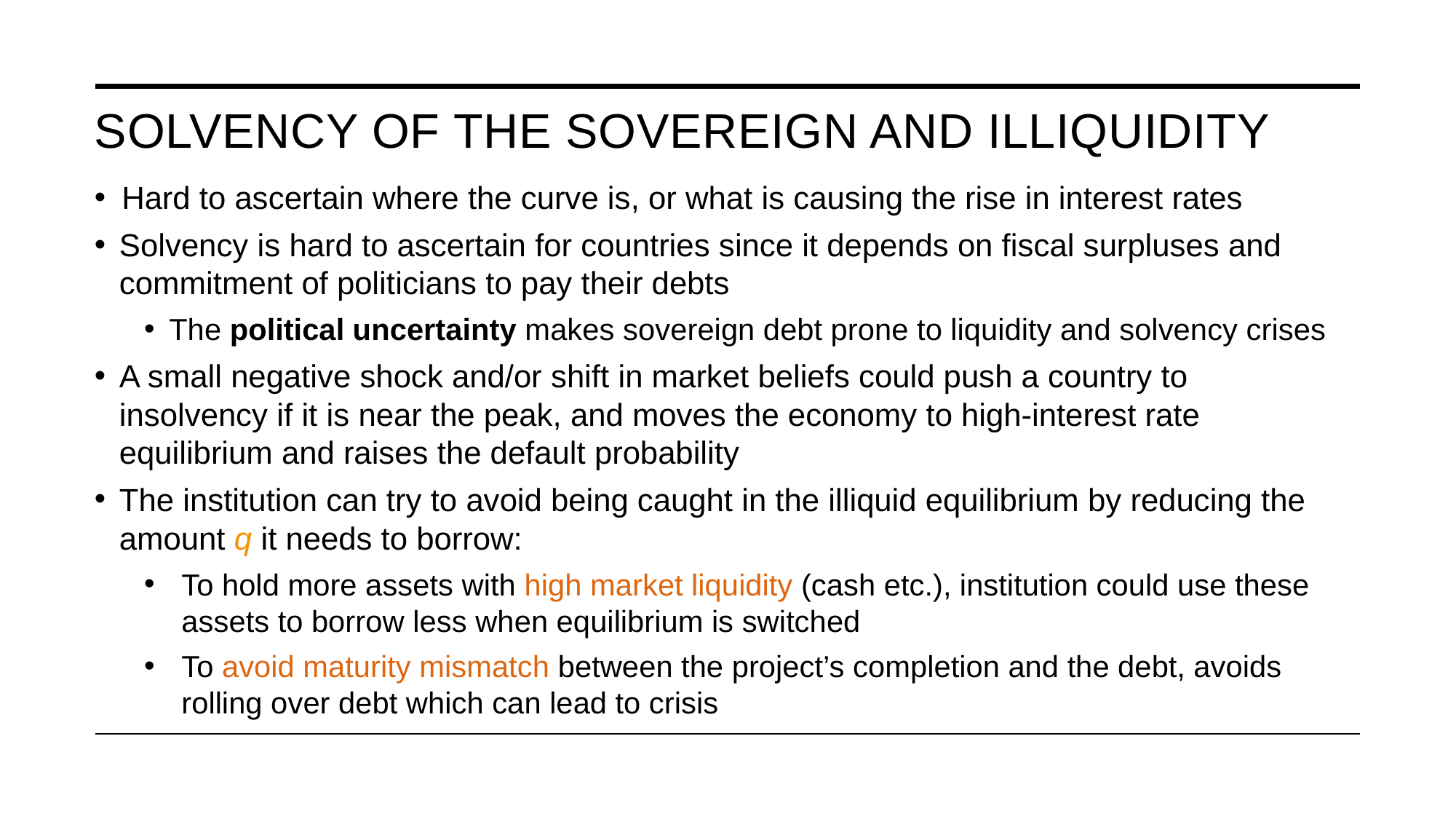

# Solvency of the sovereign and illiquidity
Hard to ascertain where the curve is, or what is causing the rise in interest rates
Solvency is hard to ascertain for countries since it depends on fiscal surpluses and commitment of politicians to pay their debts
The political uncertainty makes sovereign debt prone to liquidity and solvency crises
A small negative shock and/or shift in market beliefs could push a country to insolvency if it is near the peak, and moves the economy to high-interest rate equilibrium and raises the default probability
The institution can try to avoid being caught in the illiquid equilibrium by reducing the amount q it needs to borrow:
To hold more assets with high market liquidity (cash etc.), institution could use these assets to borrow less when equilibrium is switched
To avoid maturity mismatch between the project’s completion and the debt, avoids rolling over debt which can lead to crisis